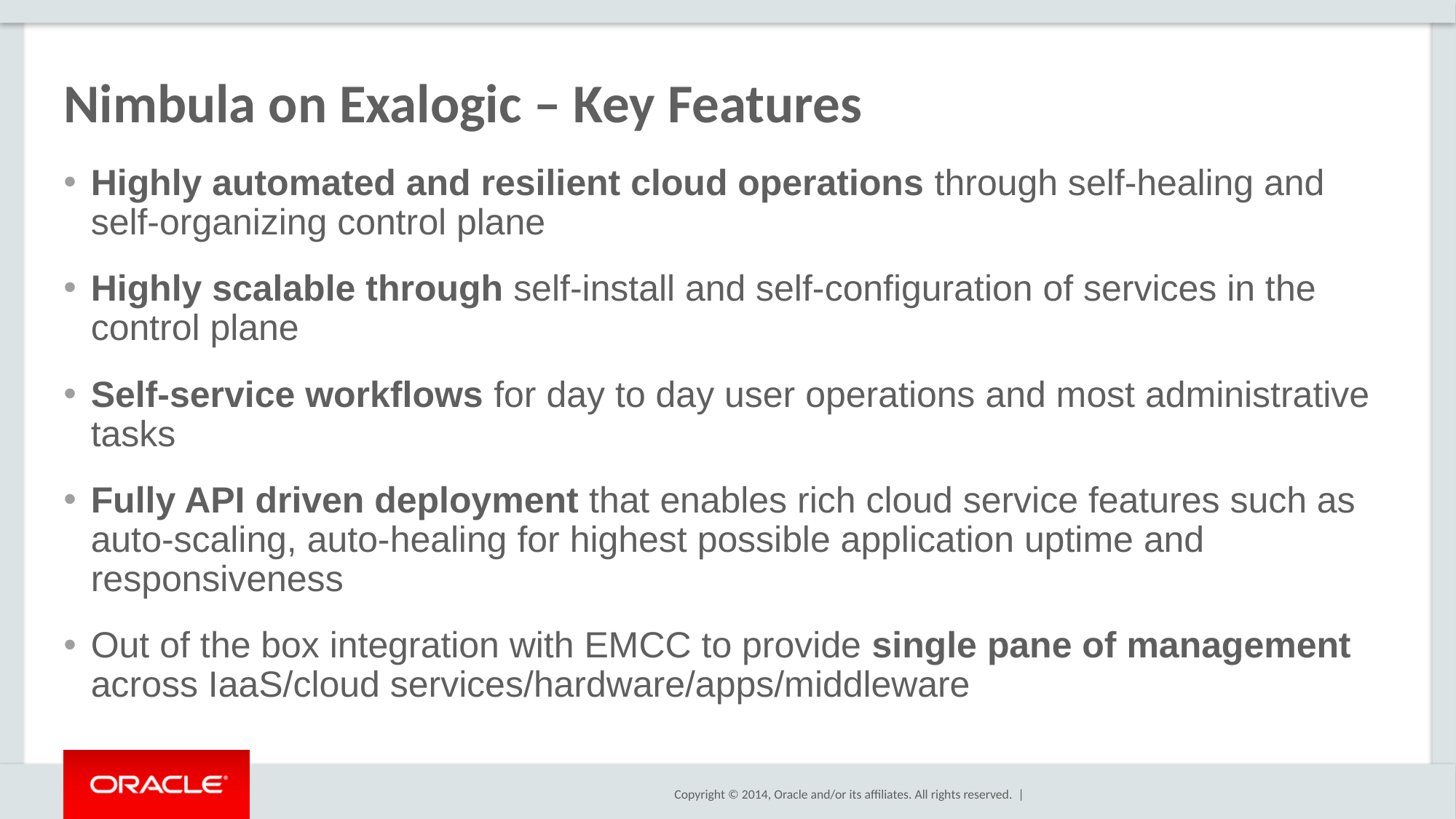

# Nimbula on Exalogic – Key Features
Highly automated and resilient cloud operations through self-healing and self-organizing control plane
Highly scalable through self-install and self-configuration of services in the control plane
Self-service workflows for day to day user operations and most administrative tasks
Fully API driven deployment that enables rich cloud service features such as auto-scaling, auto-healing for highest possible application uptime and responsiveness
Out of the box integration with EMCC to provide single pane of management across IaaS/cloud services/hardware/apps/middleware